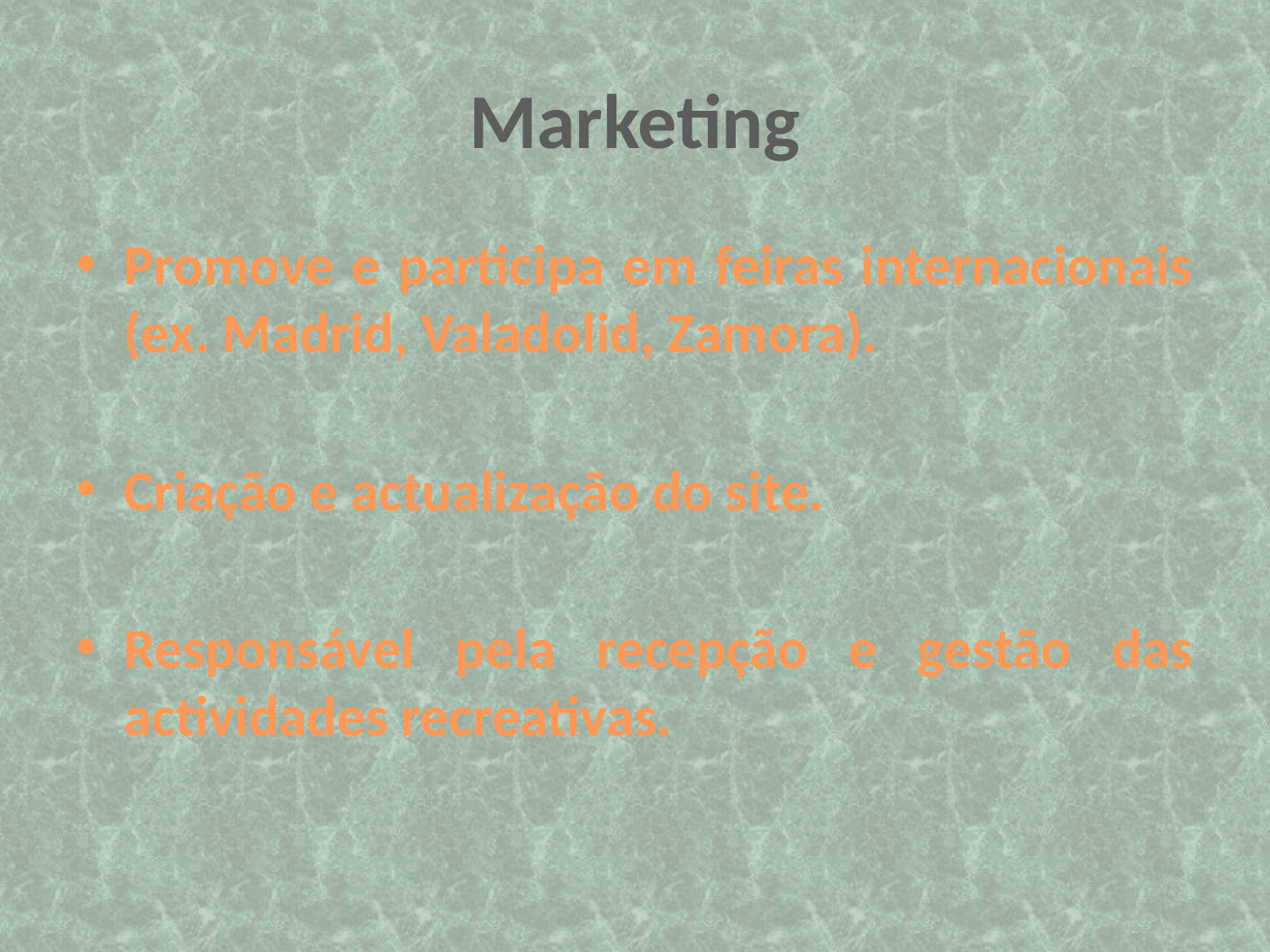

# Marketing
Promove e participa em feiras internacionais (ex. Madrid, Valadolid, Zamora).

Criação e actualização do site.

Responsável pela recepção e gestão das actividades recreativas.